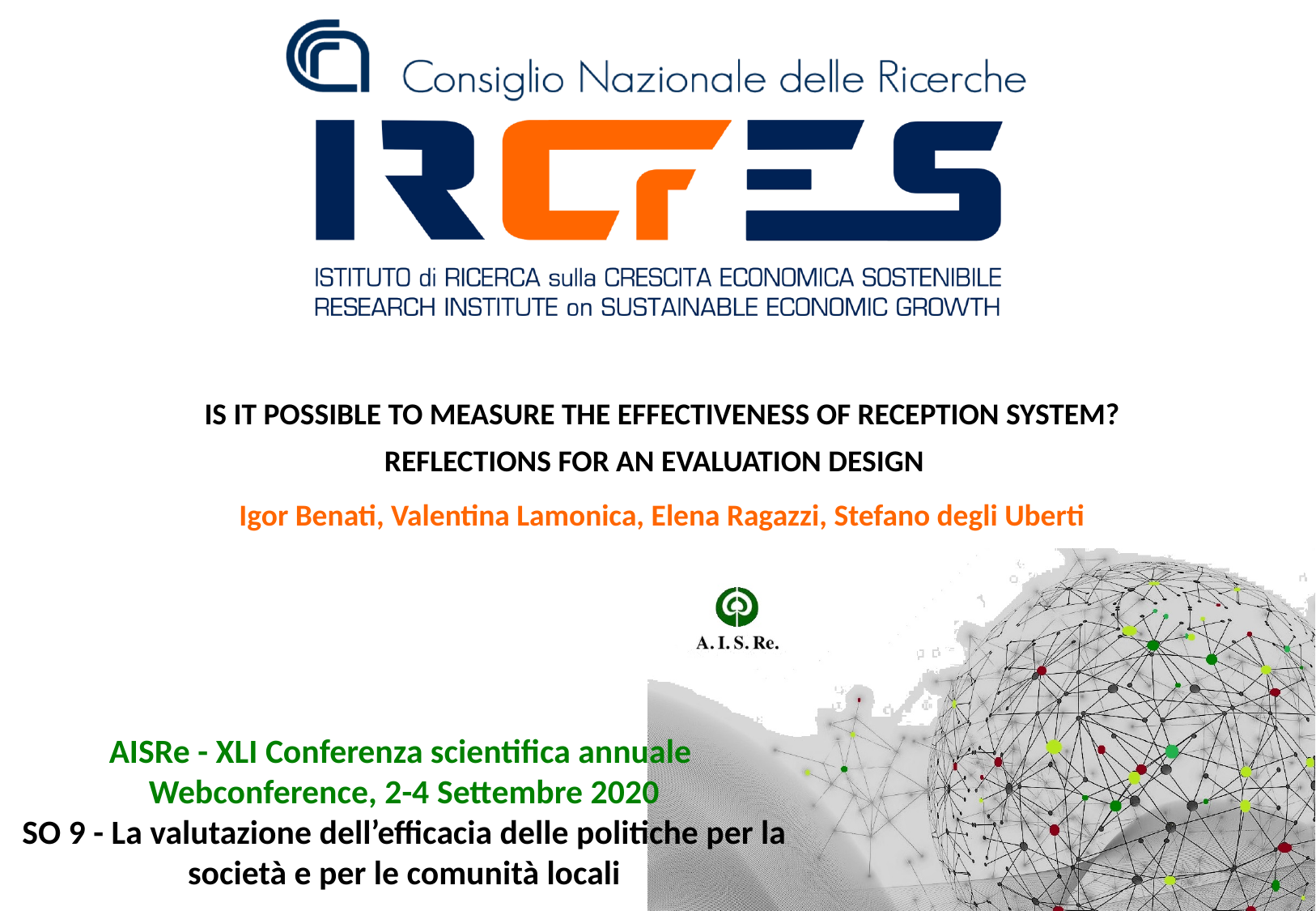

Is it possible to measure the effectiveness of reception system?
Reflections for an evaluation design

Igor Benati, Valentina Lamonica, Elena Ragazzi, Stefano degli Uberti